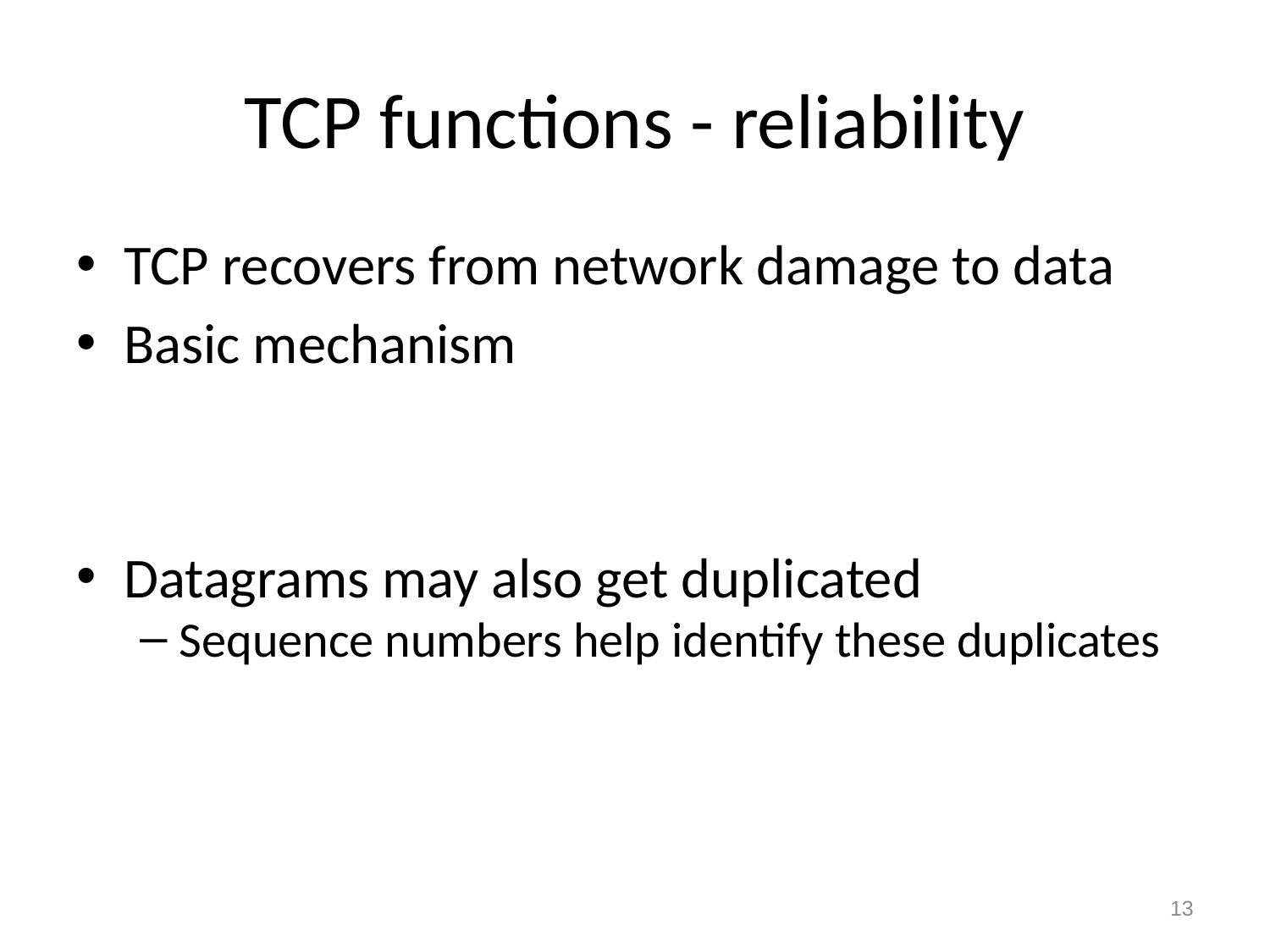

# TCP functions - reliability
TCP recovers from network damage to data
Basic mechanism

Datagrams may also get duplicated
Sequence numbers help identify these duplicates
13